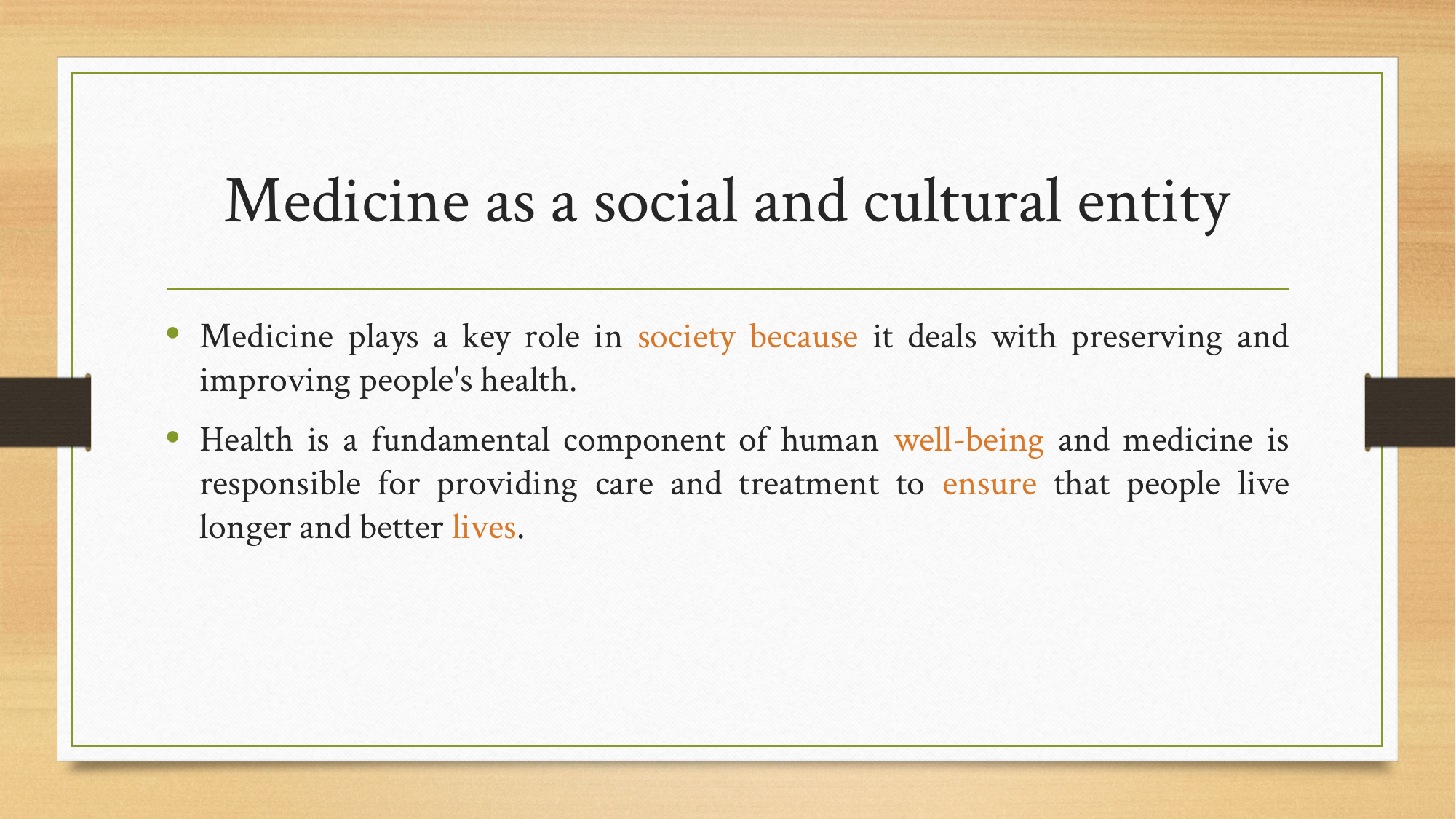

# Medicine as a social and cultural entity
Medicine plays a key role in society because it deals with preserving and improving people's health.
Health is a fundamental component of human well-being and medicine is responsible for providing care and treatment to ensure that people live longer and better lives.